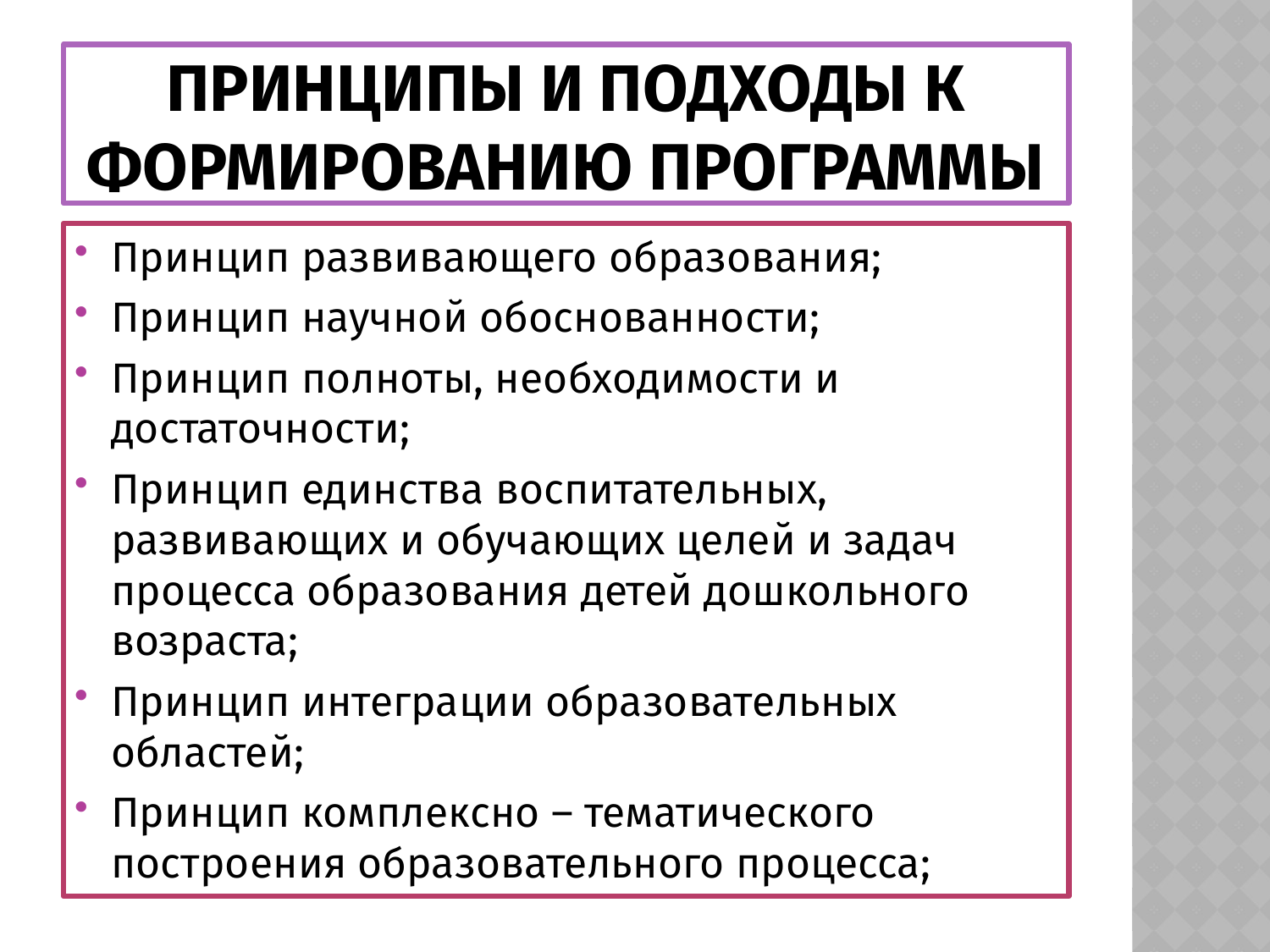

# Принципы и подходы к формированию программы
Принцип развивающего образования;
Принцип научной обоснованности;
Принцип полноты, необходимости и достаточности;
Принцип единства воспитательных, развивающих и обучающих целей и задач процесса образования детей дошкольного возраста;
Принцип интеграции образовательных областей;
Принцип комплексно – тематического построения образовательного процесса;